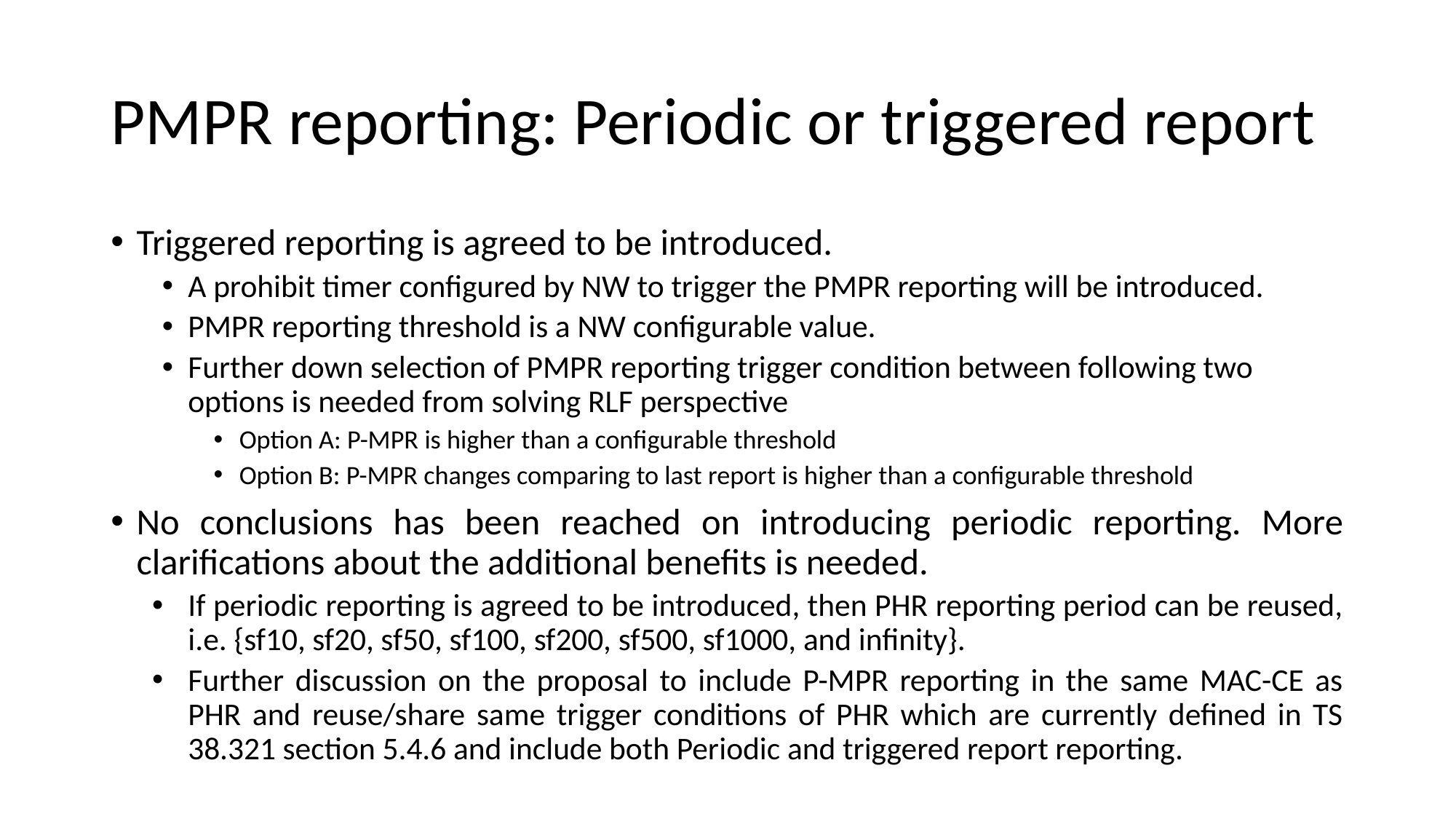

# PMPR reporting: Periodic or triggered report
Triggered reporting is agreed to be introduced.
A prohibit timer configured by NW to trigger the PMPR reporting will be introduced.
PMPR reporting threshold is a NW configurable value.
Further down selection of PMPR reporting trigger condition between following two options is needed from solving RLF perspective
Option A: P-MPR is higher than a configurable threshold
Option B: P-MPR changes comparing to last report is higher than a configurable threshold
No conclusions has been reached on introducing periodic reporting. More clarifications about the additional benefits is needed.
If periodic reporting is agreed to be introduced, then PHR reporting period can be reused, i.e. {sf10, sf20, sf50, sf100, sf200, sf500, sf1000, and infinity}.
Further discussion on the proposal to include P-MPR reporting in the same MAC-CE as PHR and reuse/share same trigger conditions of PHR which are currently defined in TS 38.321 section 5.4.6 and include both Periodic and triggered report reporting.